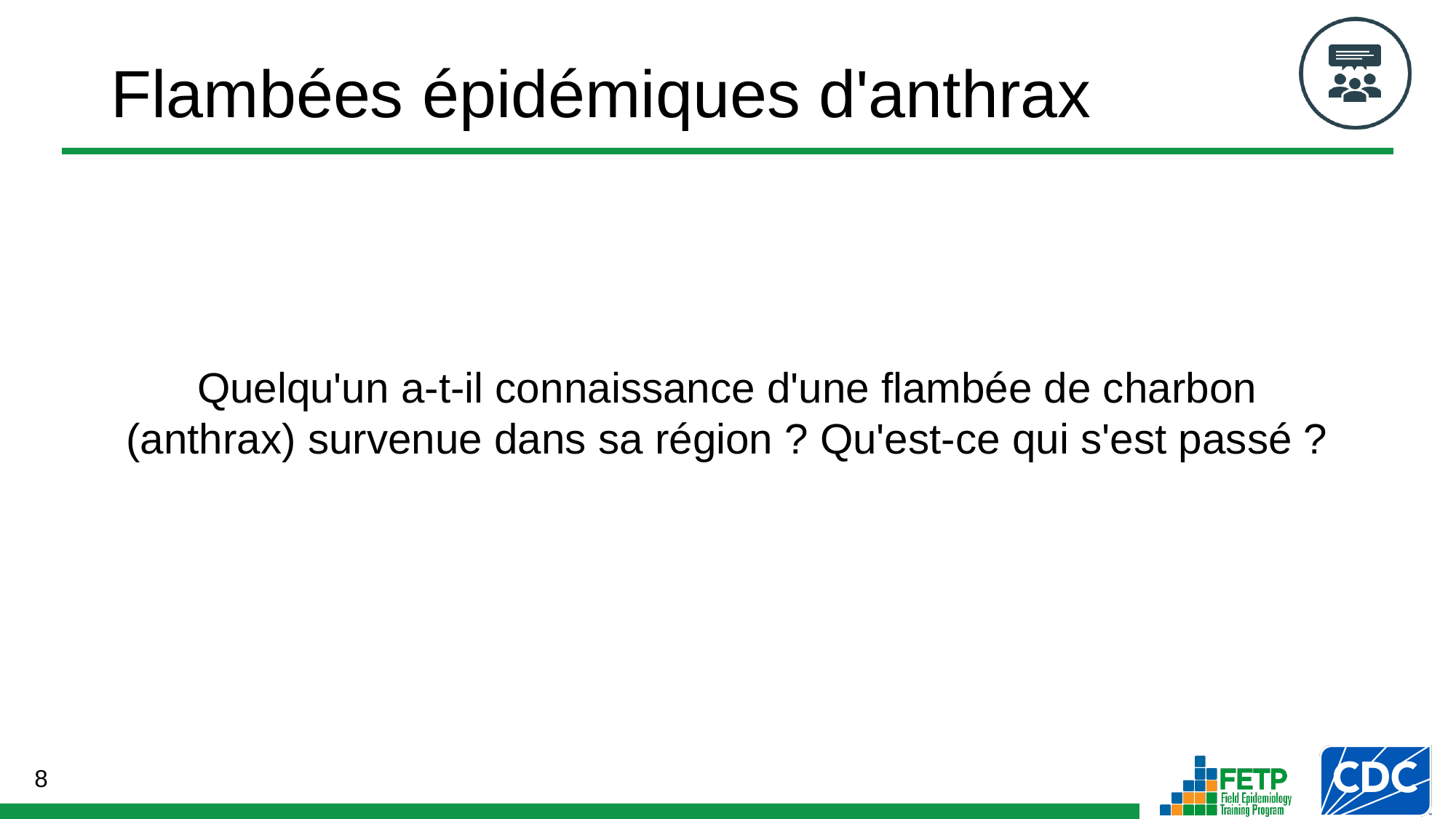

# Flambées épidémiques d'anthrax
Quelqu'un a-t-il connaissance d'une flambée de charbon (anthrax) survenue dans sa région ? Qu'est-ce qui s'est passé ?